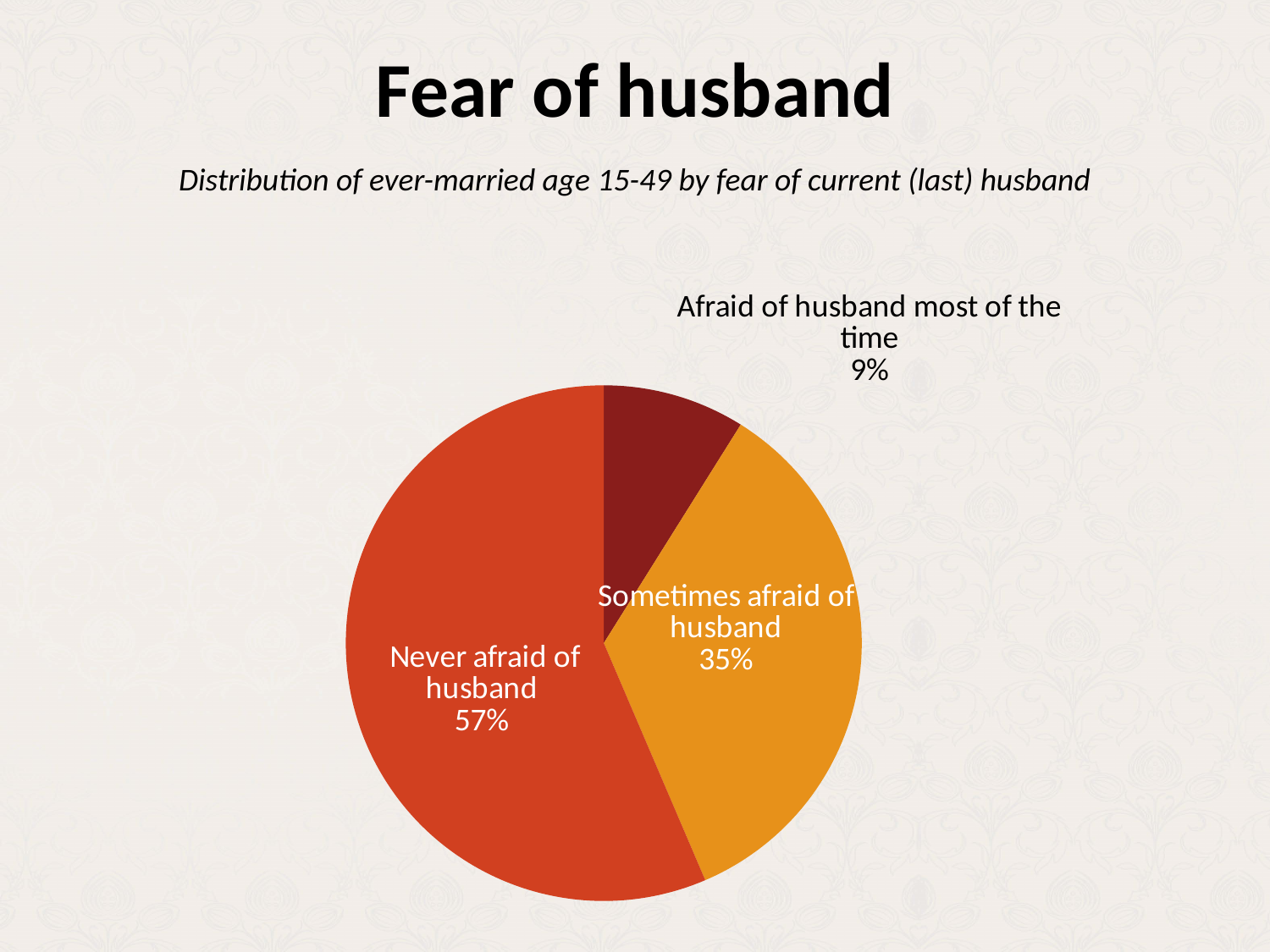

# Fear of husband
Distribution of ever-married age 15-49 by fear of current (last) husband

### Chart

| Category | Sales |
|---|---|
| Most of the time afraid | 9.0 |
| Sometimes afraid | 35.0 |
| Never afraid | 57.0 |